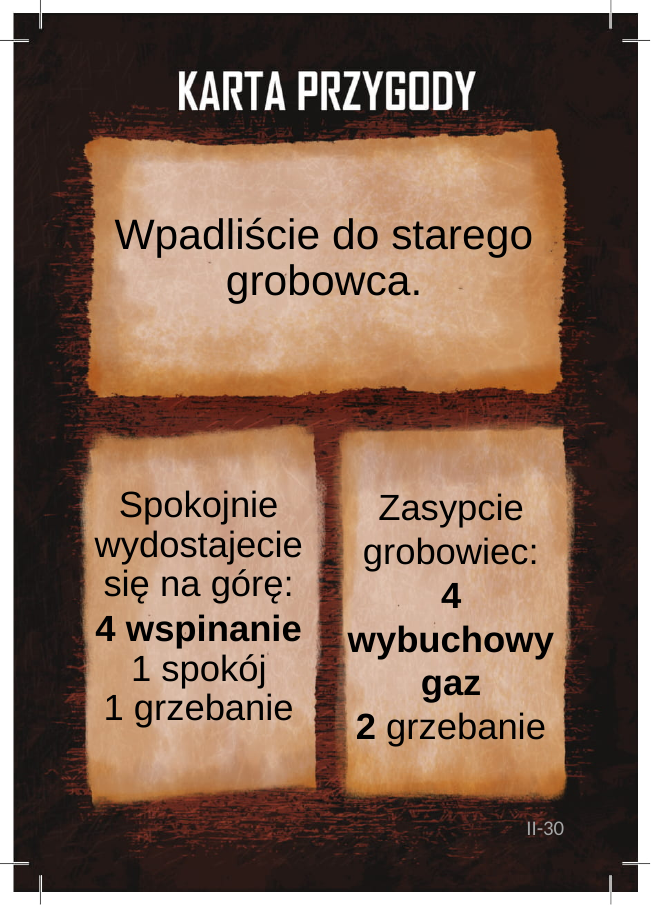

# Wpadliście do starego grobowca.
Zasypcie grobowiec:
4 wybuchowy gaz
2 grzebanie
Spokojnie wydostajecie się na górę:
4 wspinanie
1 spokój
1 grzebanie
II-30